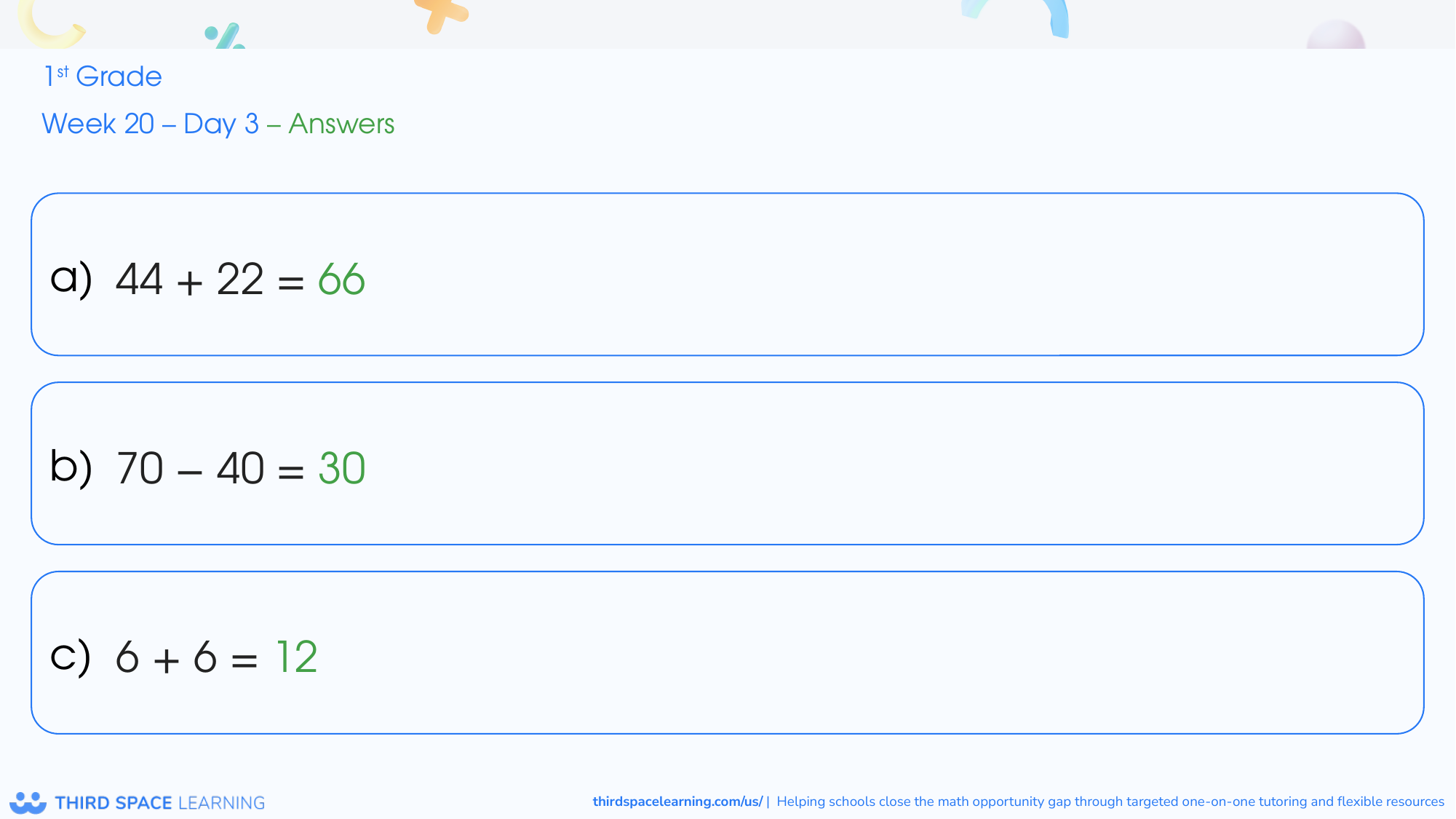

1st Grade
Week 20 – Day 3 – Answers
44 + 22 = 66
70 − 40 = 30
6 + 6 = 12